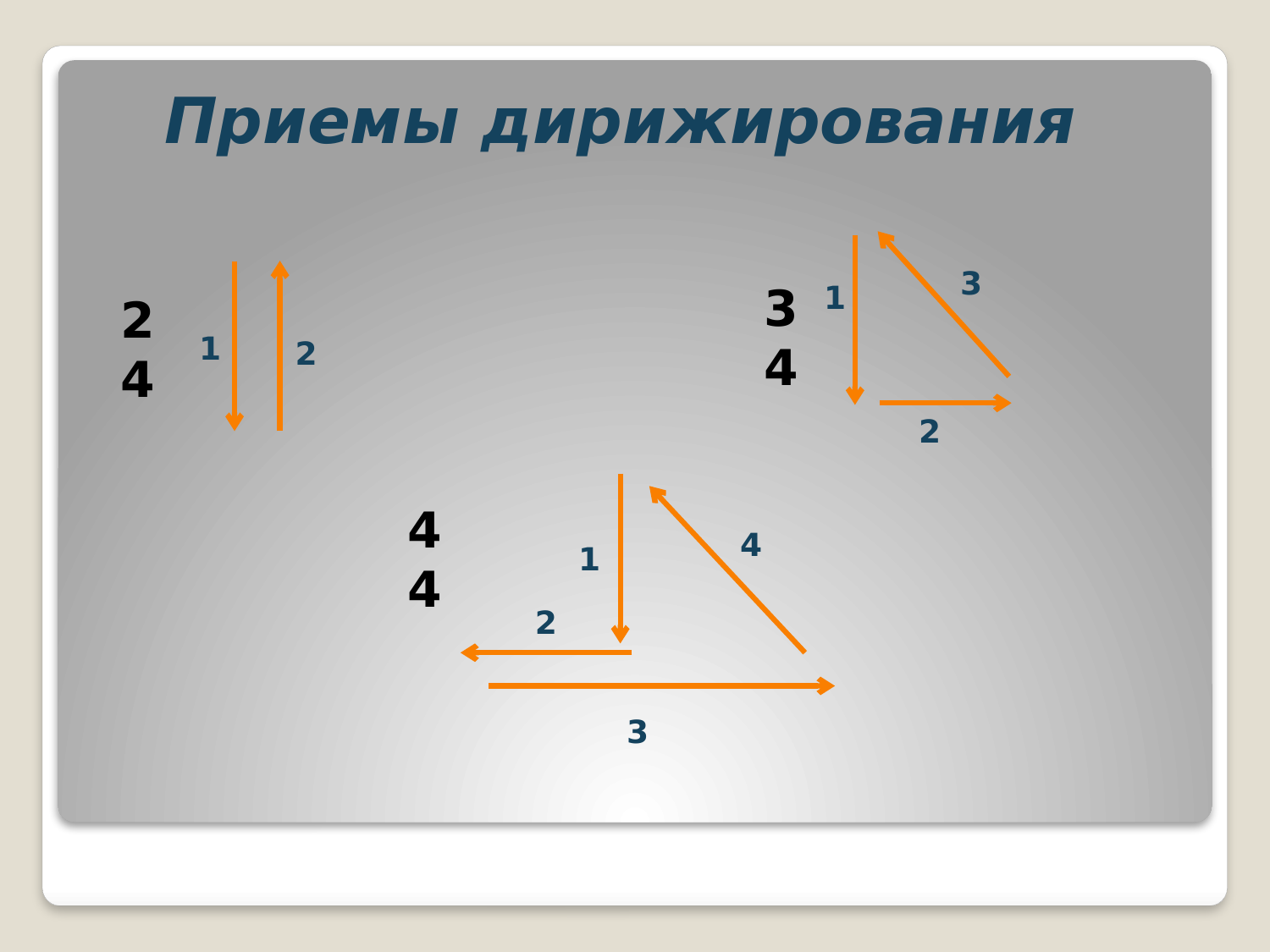

# Приемы дирижирования
3
3
4
1
2
4
1
2
2
4
4
4
1
2
3